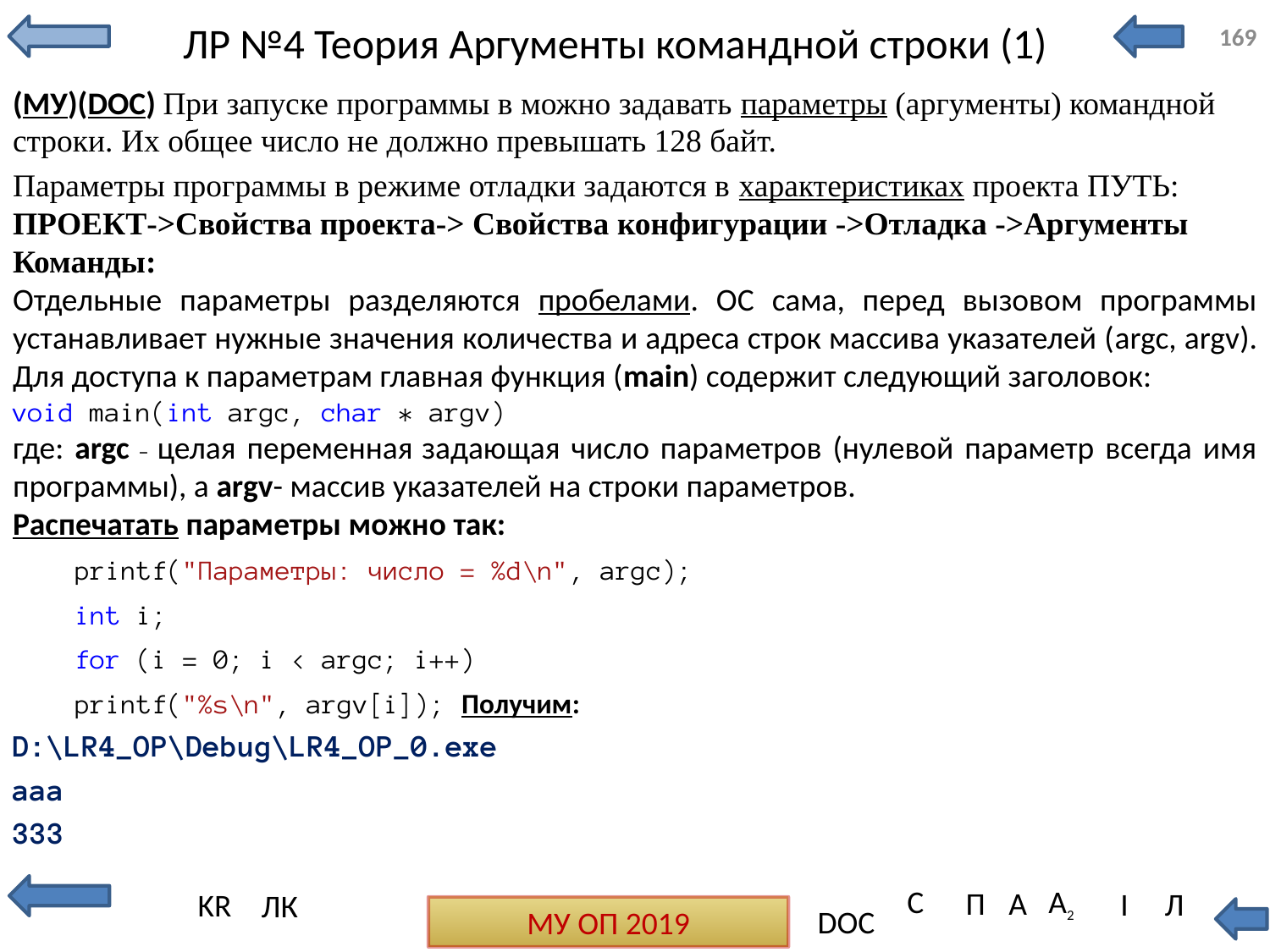

# ЛР №4 Теория Аргументы командной строки (1)
169
(МУ)(DOC) При запуске программы в можно задавать параметры (аргументы) командной строки. Их общее число не должно превышать 128 байт.
Параметры программы в режиме отладки задаются в характеристиках проекта ПУТЬ: ПРОЕКТ->Свойства проекта-> Свойства конфигурации ->Отладка ->Аргументы Команды:
Отдельные параметры разделяются пробелами. ОС сама, перед вызовом программы устанавливает нужные значения количества и адреса строк массива указателей (argc, argv).
Для доступа к параметрам главная функция (main) содержит следующий заголовок:
void main(int argc, char * argv)
где: argc – целая переменная задающая число параметров (нулевой параметр всегда имя программы), а argv- массив указателей на строки параметров.
Распечатать параметры можно так:
printf("Параметры: число = %d\n", argc);
int i;
for (i = 0; i < argc; i++)
printf("%s\n", argv[i]); Получим:
D:\LR4_OP\Debug\LR4_OP_0.exe
aaa
333